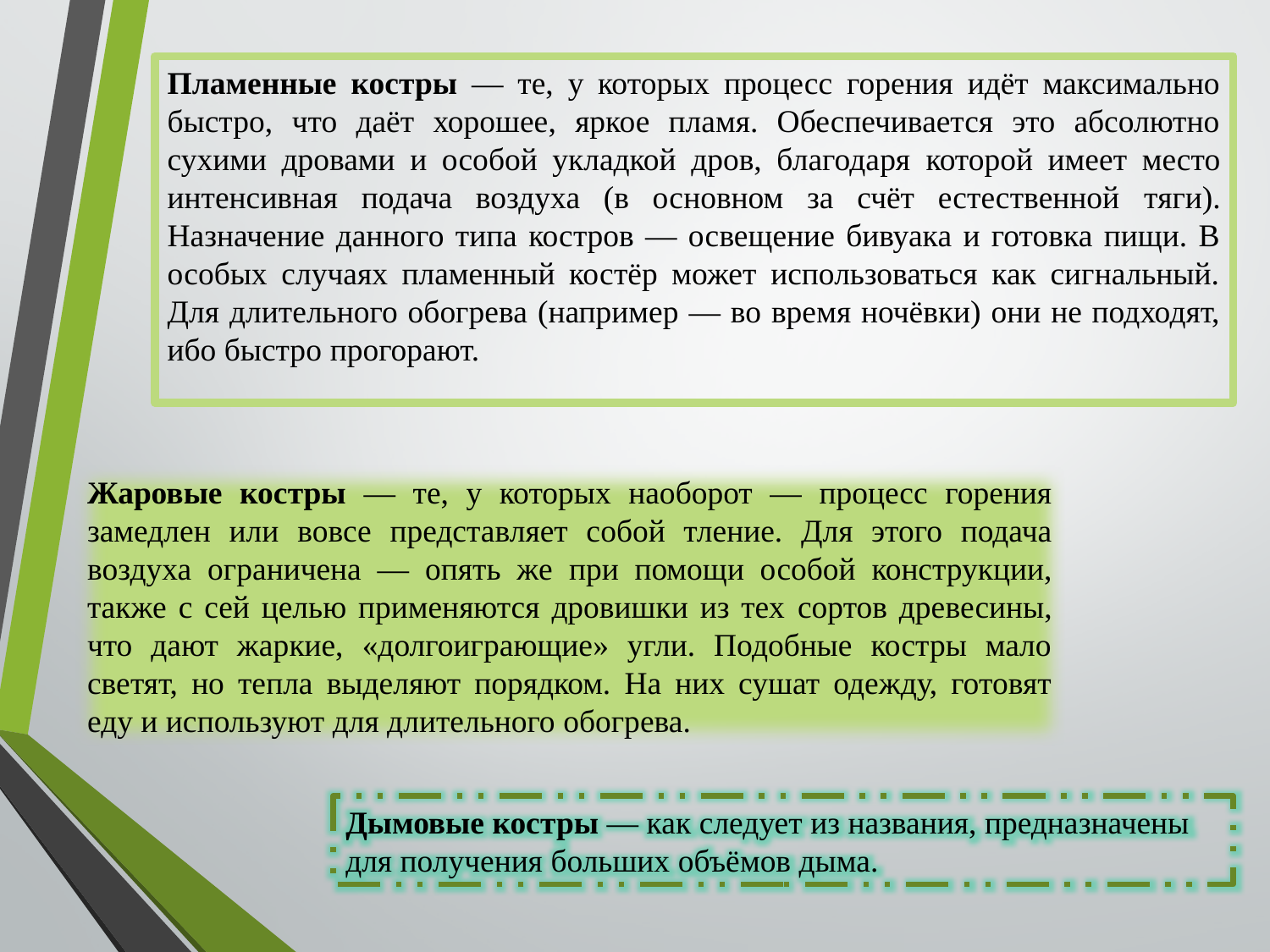

Пламенные костры — те, у которых процесс горения идёт максимально быстро, что даёт хорошее, яркое пламя. Обеспечивается это абсолютно сухими дровами и особой укладкой дров, благодаря которой имеет место интенсивная подача воздуха (в основном за счёт естественной тяги). Назначение данного типа костров — освещение бивуака и готовка пищи. В особых случаях пламенный костёр может использоваться как сигнальный. Для длительного обогрева (например — во время ночёвки) они не подходят, ибо быстро прогорают.

Жаровые костры — те, у которых наоборот — процесс горения замедлен или вовсе представляет собой тление. Для этого подача воздуха ограничена — опять же при помощи особой конструкции, также с сей целью применяются дровишки из тех сортов древесины, что дают жаркие, «долгоиграющие» угли. Подобные костры мало светят, но тепла выделяют порядком. На них сушат одежду, готовят еду и используют для длительного обогрева.
Дымовые костры — как следует из названия, предназначены для получения больших объёмов дыма.